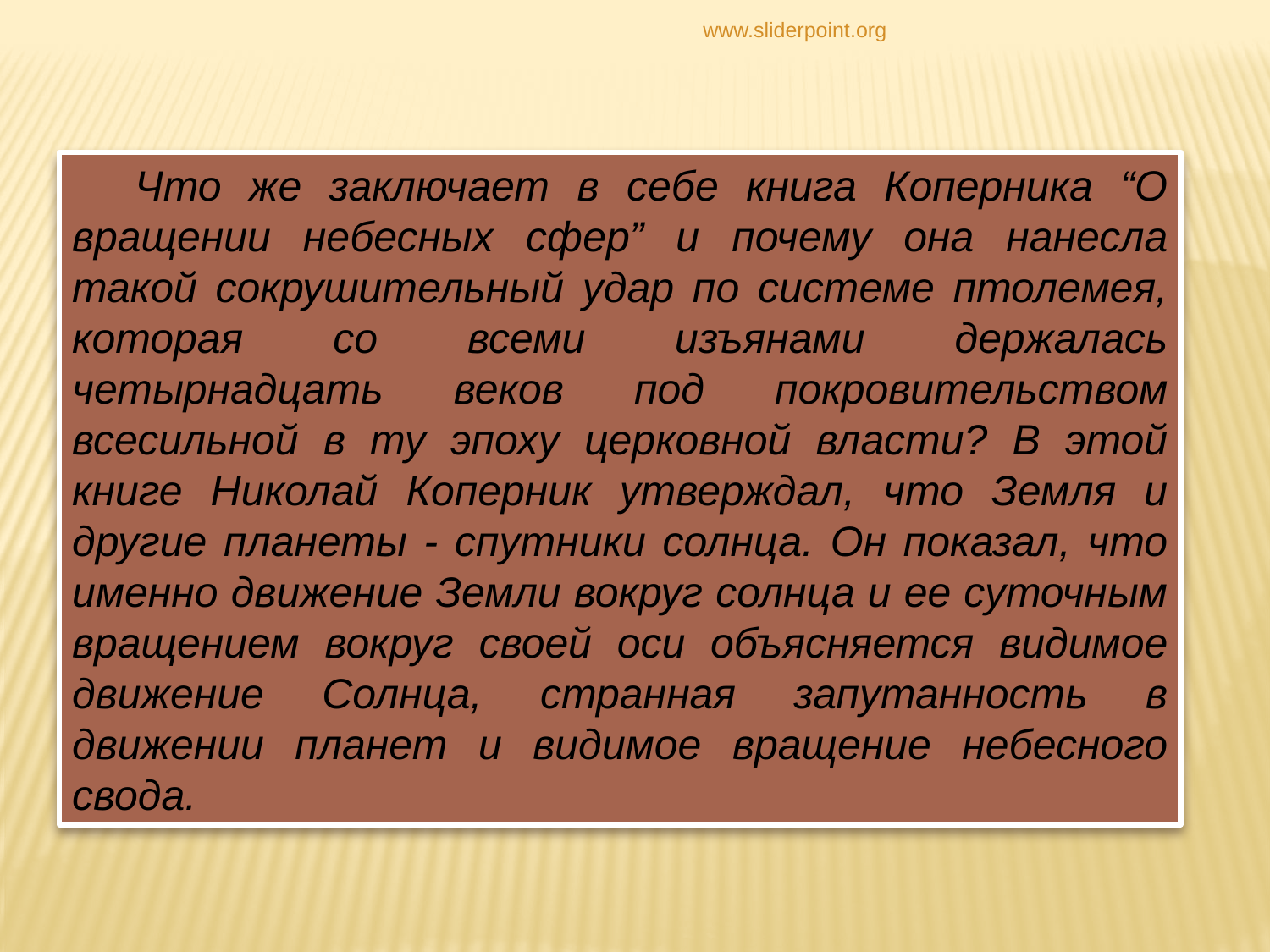

www.sliderpoint.org
Что же заключает в себе книга Коперника “О вращении небесных сфер” и почему она нанесла такой сокрушительный удар по системе птолемея, которая со всеми изъянами держалась четырнадцать веков под покровительством всесильной в ту эпоху церковной власти? В этой книге Николай Коперник утверждал, что Земля и другие планеты - спутники солнца. Он показал, что именно движение Земли вокруг солнца и ее суточным вращением вокруг своей оси объясняется видимое движение Солнца, странная запутанность в движении планет и видимое вращение небесного свода.